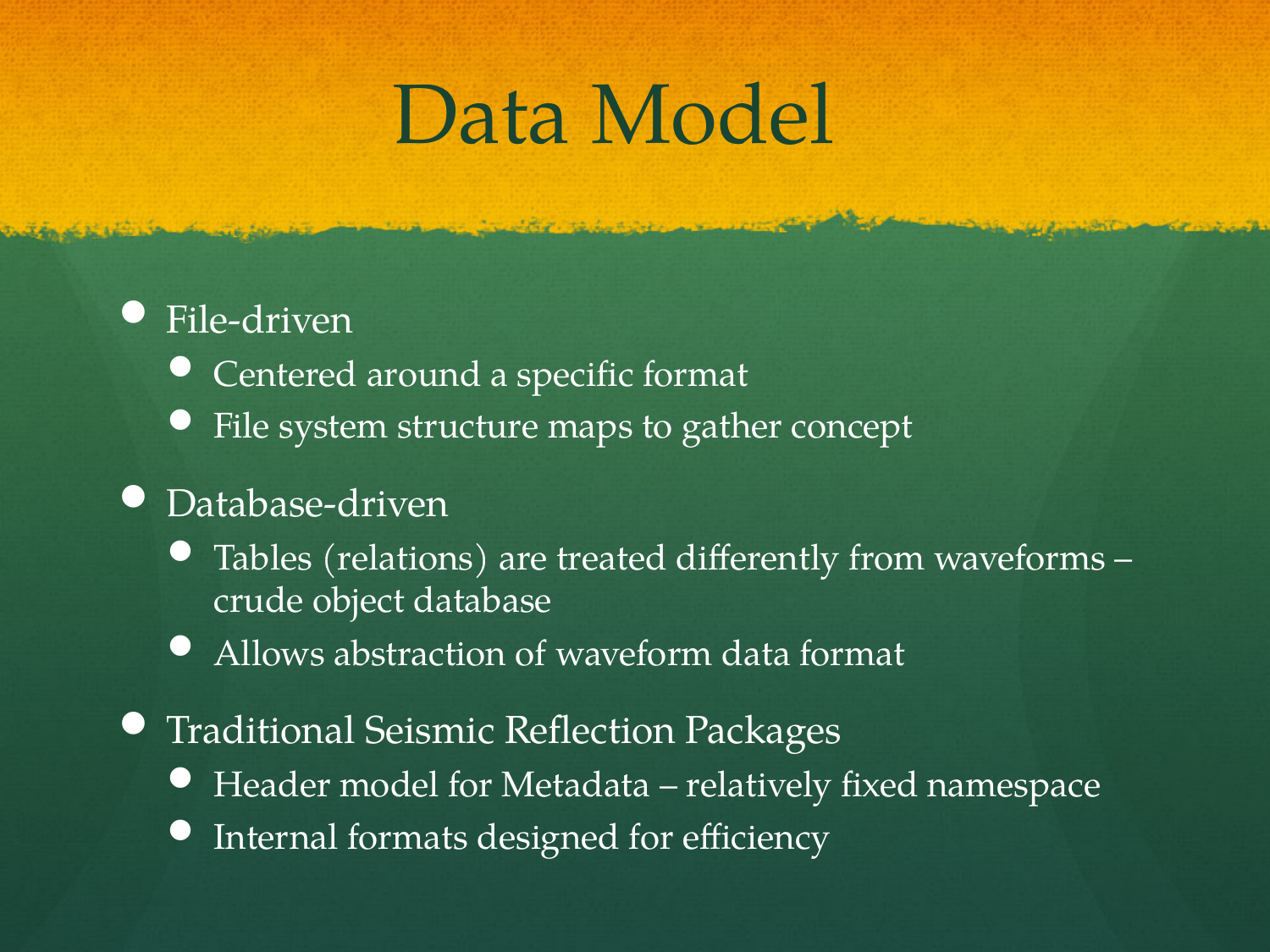

# Data Model
File-driven
Centered around a specific format
File system structure maps to gather concept
Database-driven
Tables (relations) are treated differently from waveforms – crude object database
Allows abstraction of waveform data format
Traditional Seismic Reflection Packages
Header model for Metadata – relatively fixed namespace
Internal formats designed for efficiency